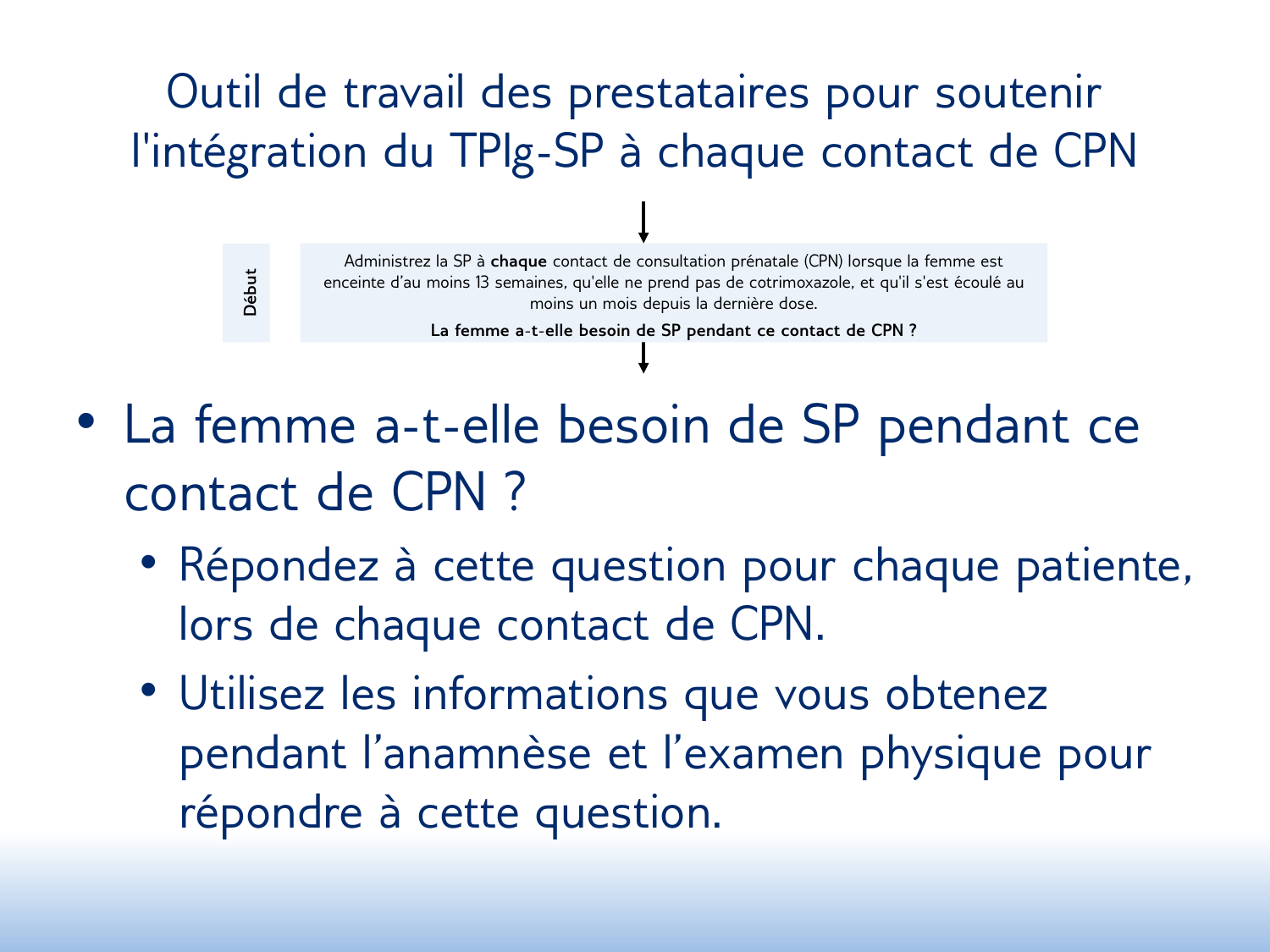

# Outil de travail des prestataires pour soutenir l'intégration du TPIg-SP à chaque contact de CPN

La femme a-t-elle besoin de SP pendant ce contact de CPN ?
Répondez à cette question pour chaque patiente, lors de chaque contact de CPN.
Utilisez les informations que vous obtenez pendant l’anamnèse et l’examen physique pour répondre à cette question.
Administrez la SP à chaque contact de consultation prénatale (CPN) lorsque la femme est enceinte d’au moins 13 semaines, qu'elle ne prend pas de cotrimoxazole, et qu'il s'est écoulé au moins un mois depuis la dernière dose.
La femme a-t-elle besoin de SP pendant ce contact de CPN ?
Début